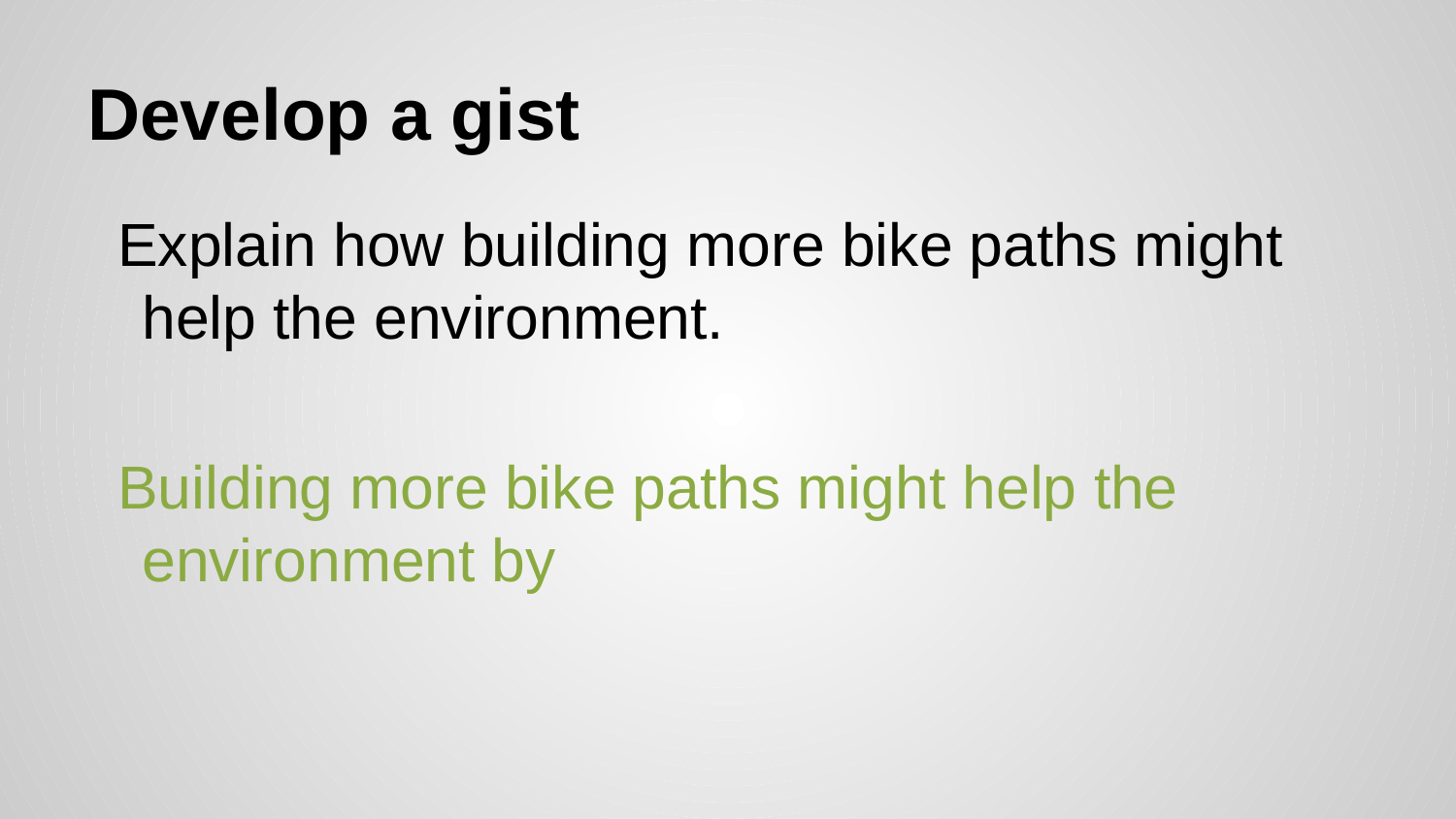

# Develop a gist
Explain how building more bike paths might help the environment.

Building more bike paths might help the environment by